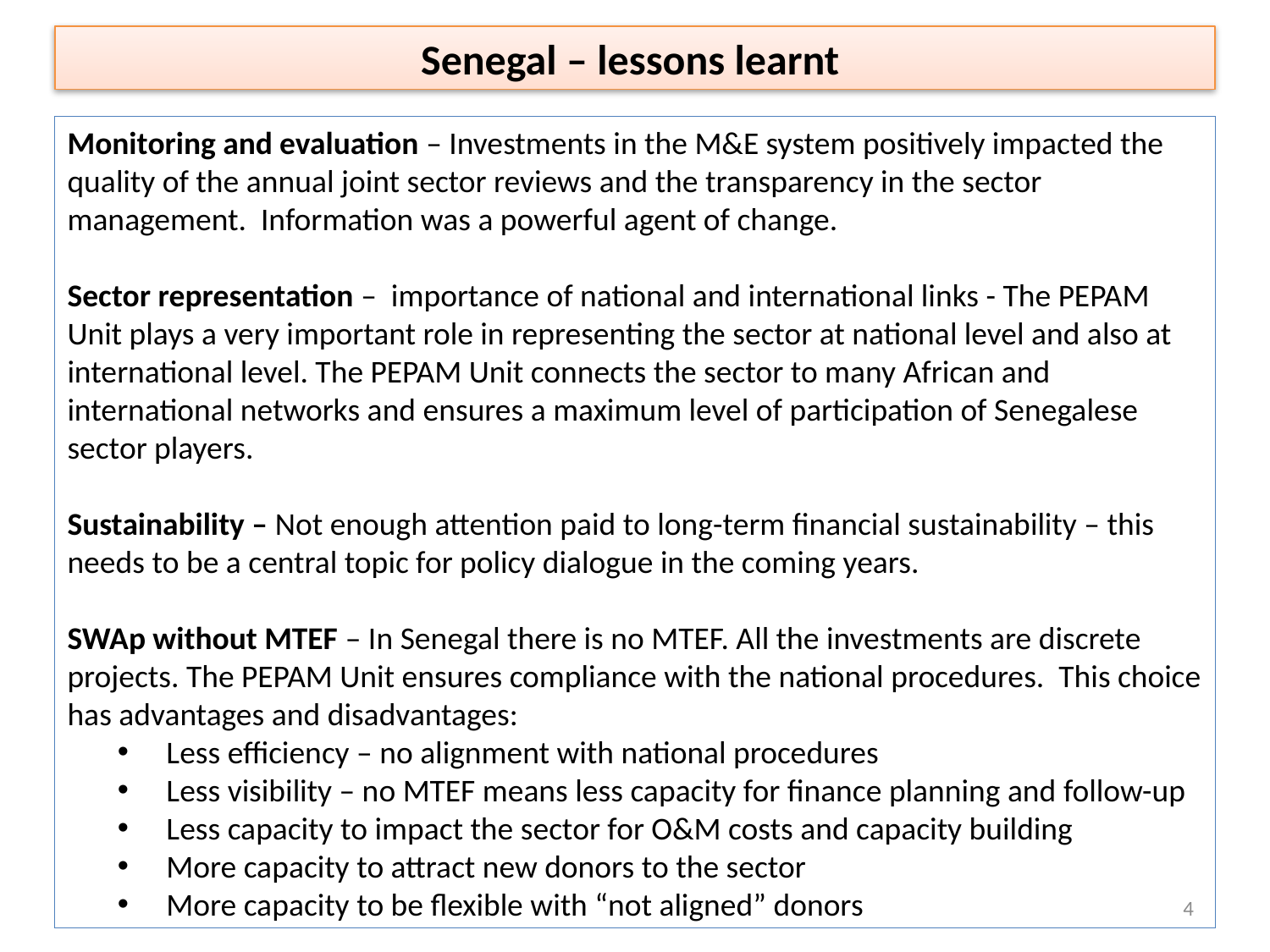

Senegal – lessons learnt
Monitoring and evaluation – Investments in the M&E system positively impacted the quality of the annual joint sector reviews and the transparency in the sector management.  Information was a powerful agent of change.

Sector representation –  importance of national and international links - The PEPAM Unit plays a very important role in representing the sector at national level and also at international level. The PEPAM Unit connects the sector to many African and international networks and ensures a maximum level of participation of Senegalese sector players.

Sustainability – Not enough attention paid to long-term financial sustainability – this needs to be a central topic for policy dialogue in the coming years.

SWAp without MTEF – In Senegal there is no MTEF. All the investments are discrete projects. The PEPAM Unit ensures compliance with the national procedures.  This choice has advantages and disadvantages:
Less efficiency – no alignment with national procedures
Less visibility – no MTEF means less capacity for finance planning and follow-up
Less capacity to impact the sector for O&M costs and capacity building
More capacity to attract new donors to the sector
More capacity to be flexible with “not aligned” donors
4